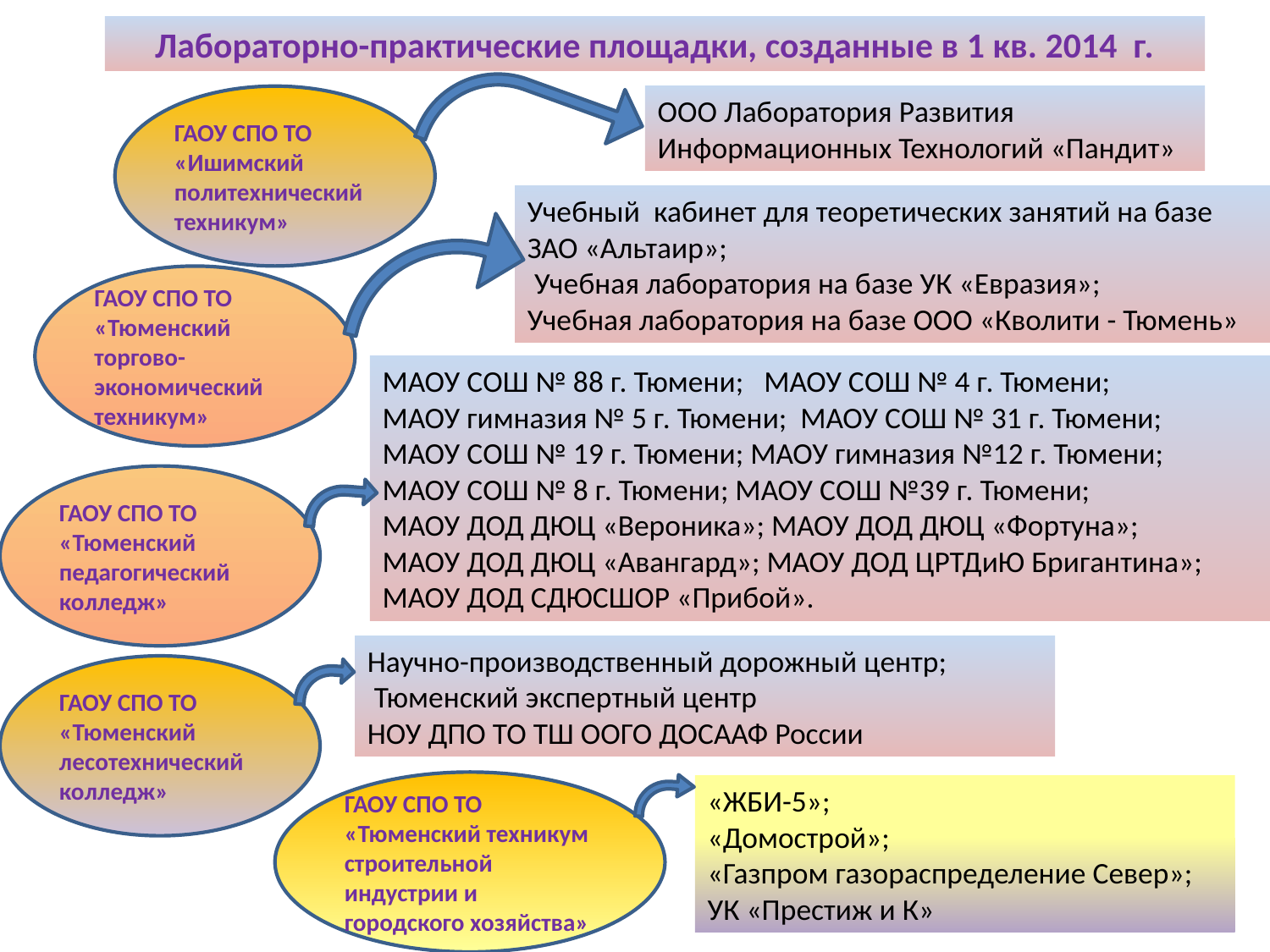

Лабораторно-практические площадки, созданные в 1 кв. 2014  г.

ГАОУ СПО ТО «Ишимский политехнический техникум»
ООО Лаборатория Развития Информационных Технологий «Пандит»
Учебный  кабинет для теоретических занятий на базе ЗАО «Альтаир»;
 Учебная лаборатория на базе УК «Евразия»;
Учебная лаборатория на базе ООО «Кволити - Тюмень»

ГАОУ СПО ТО «Тюменский торгово-экономический техникум»
МАОУ СОШ № 88 г. Тюмени;   МАОУ СОШ № 4 г. Тюмени;
МАОУ гимназия № 5 г. Тюмени;  МАОУ СОШ № 31 г. Тюмени;
МАОУ СОШ № 19 г. Тюмени; МАОУ гимназия №12 г. Тюмени;
МАОУ СОШ № 8 г. Тюмени; МАОУ СОШ №39 г. Тюмени;
МАОУ ДОД ДЮЦ «Вероника»; МАОУ ДОД ДЮЦ «Фортуна»;
МАОУ ДОД ДЮЦ «Авангард»; МАОУ ДОД ЦРТДиЮ Бригантина»; МАОУ ДОД СДЮСШОР «Прибой».
ГАОУ СПО ТО «Тюменский педагогический колледж»

Научно-производственный дорожный центр;
 Тюменский экспертный центр
НОУ ДПО ТО ТШ ООГО ДОСААФ России
ГАОУ СПО ТО «Тюменский лесотехнический колледж»

ГАОУ СПО ТО «Тюменский техникум строительной индустрии и городского хозяйства»

«ЖБИ-5»;
«Домострой»;
«Газпром газораспределение Север»;
УК «Престиж и К»